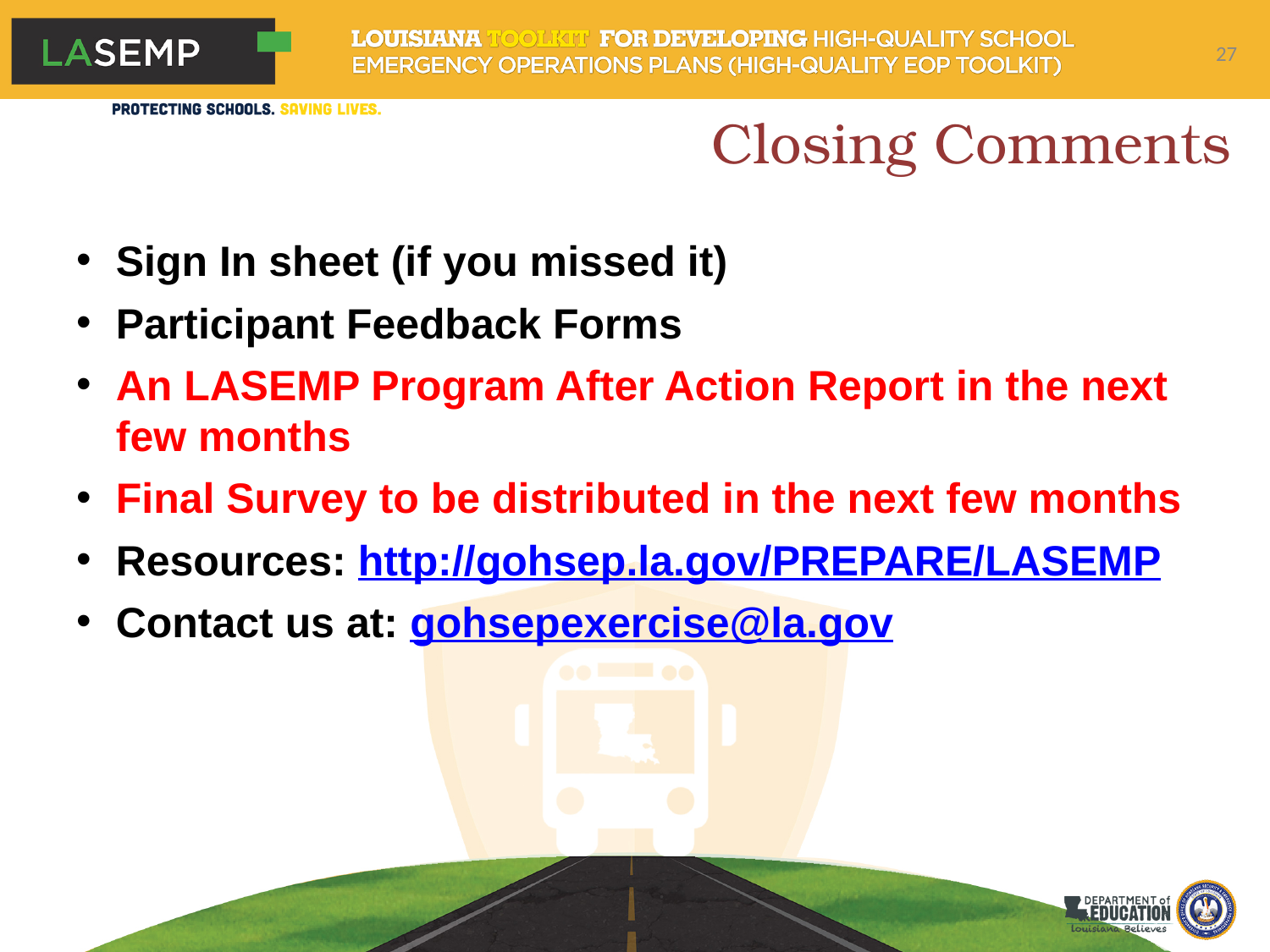

27
Closing Comments
Sign In sheet (if you missed it)
Participant Feedback Forms
An LASEMP Program After Action Report in the next few months
Final Survey to be distributed in the next few months
Resources: http://gohsep.la.gov/PREPARE/LASEMP
Contact us at: gohsepexercise@la.gov